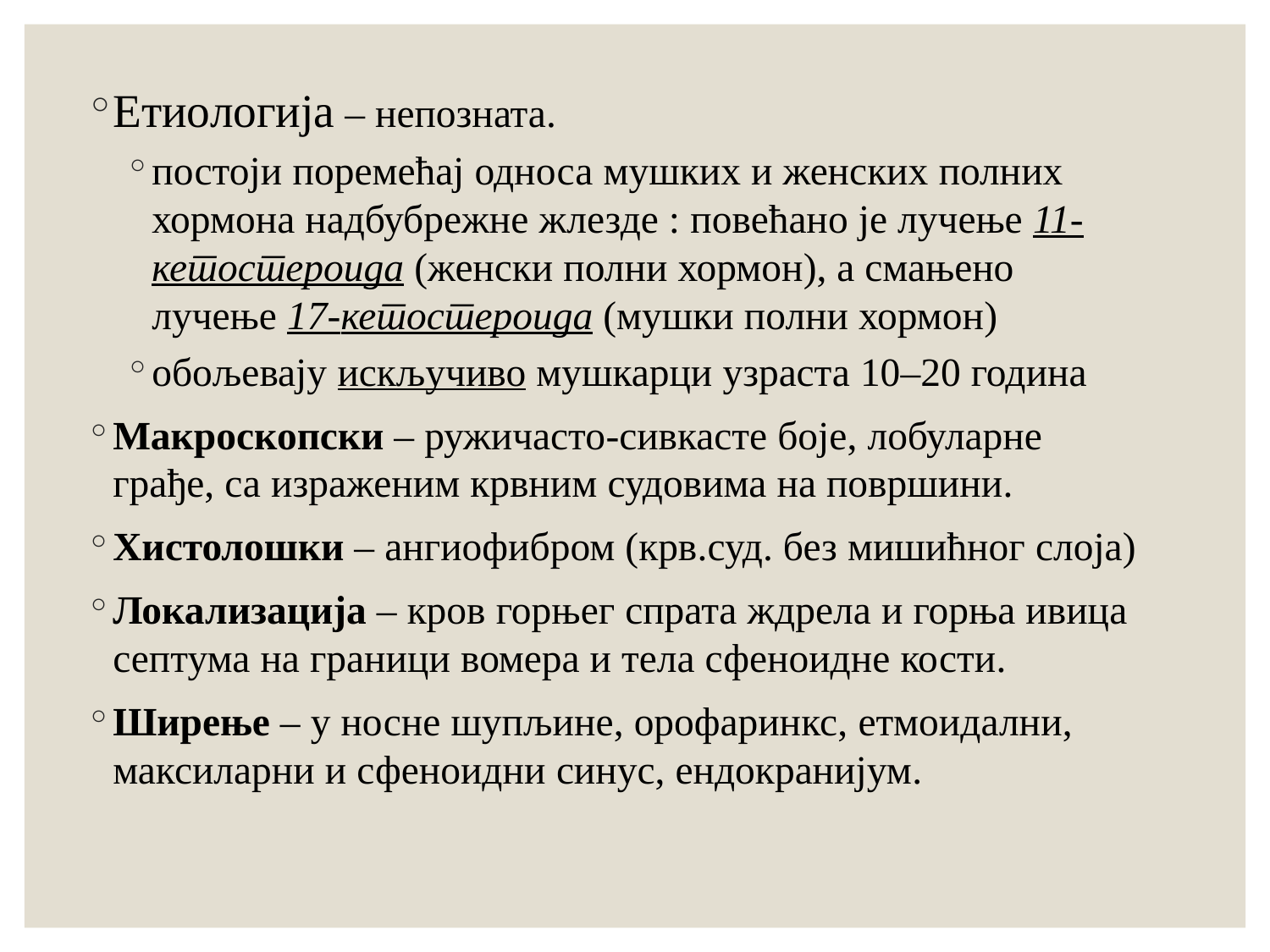

Етиологија – непозната.
постоји поремећај односа мушких и женских полних хормона надбубрежне жлезде : повећано је лучење 11-кетостероида (женски полни хормон), а смањено лучење 17-кетостероида (мушки полни хормон)
обољевају искључиво мушкарци узраста 10–20 година
Макроскопски – ружичасто-сивкасте боје, лобуларне грађе, са израженим крвним судовима на површини.
Хистолошки – ангиофибром (крв.суд. без мишићног слоја)
Локализација – кров горњег спрата ждрела и горња ивица септума на граници вомера и тела сфеноидне кости.
Ширење – у носне шупљине, орофаринкс, етмоидални, максиларни и сфеноидни синус, ендокранијум.